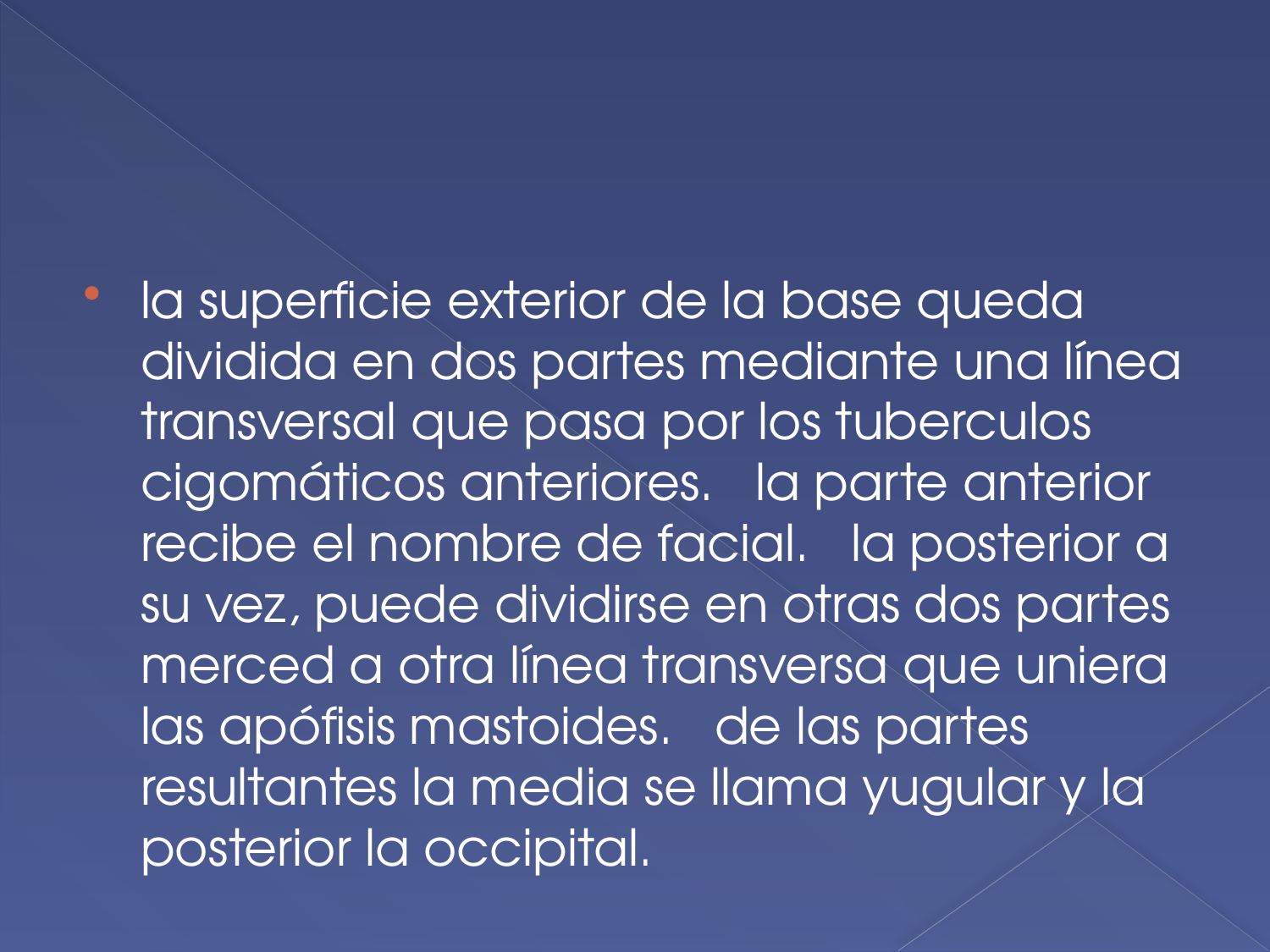

#
la superficie exterior de la base queda dividida en dos partes mediante una línea transversal que pasa por los tuberculos cigomáticos anteriores.   la parte anterior recibe el nombre de facial.   la posterior a su vez, puede dividirse en otras dos partes merced a otra línea transversa que uniera las apófisis mastoides.   de las partes resultantes la media se llama yugular y la posterior la occipital.